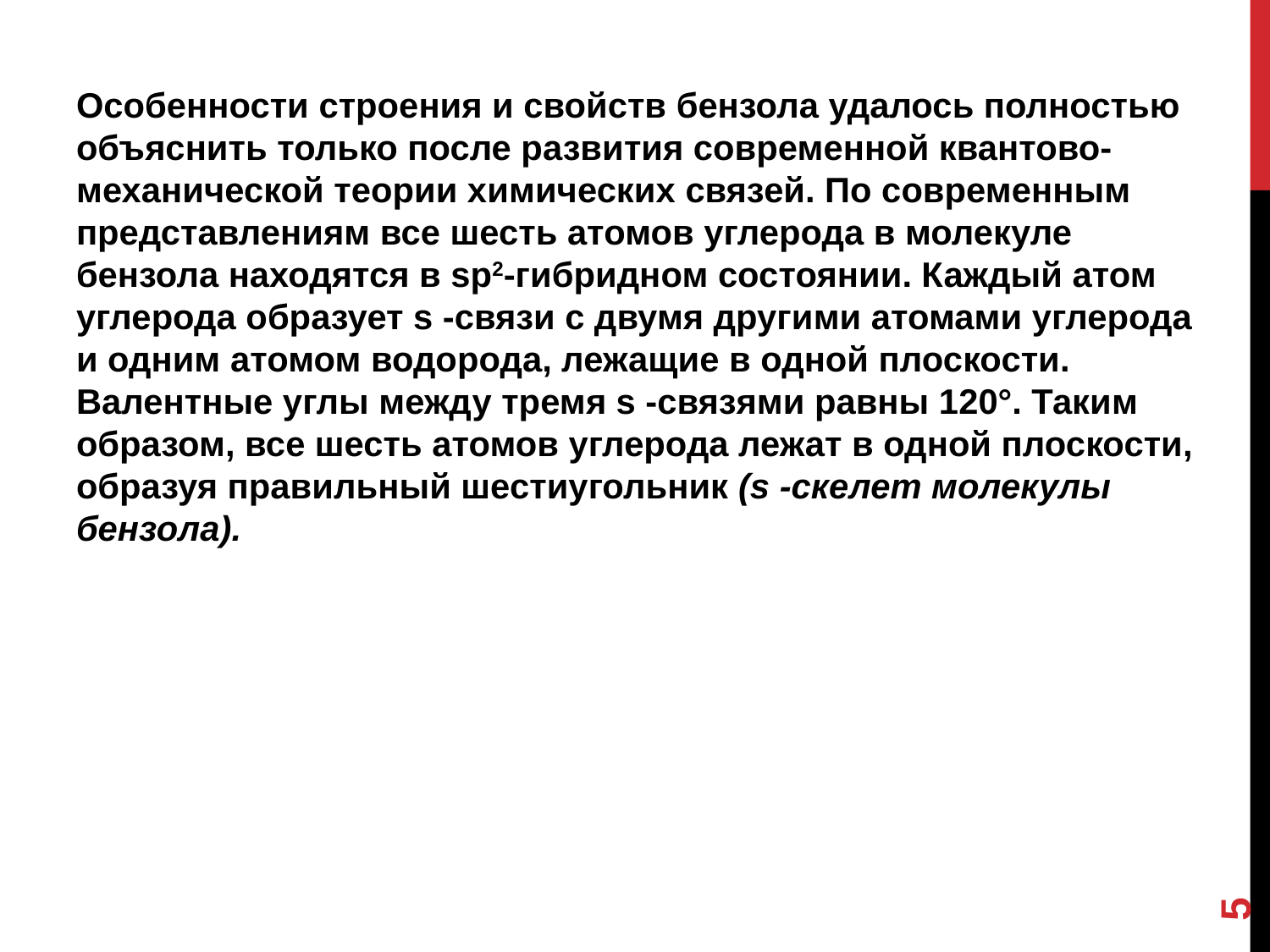

Особенности строения и свойств бензола удалось полностью объяснить только после развития современной квантово-механической теории химических связей. По современным представлениям все шесть атомов углерода в молекуле бензола находятся в sp2-гибридном состоянии. Каждый атом углерода образует s -связи с двумя другими атомами углерода и одним атомом водорода, лежащие в одной плоскости. Валентные углы между тремя s -связями равны 120°. Таким образом, все шесть атомов углерода лежат в одной плоскости, образуя правильный шестиугольник (s -скелет молекулы бензола).
5